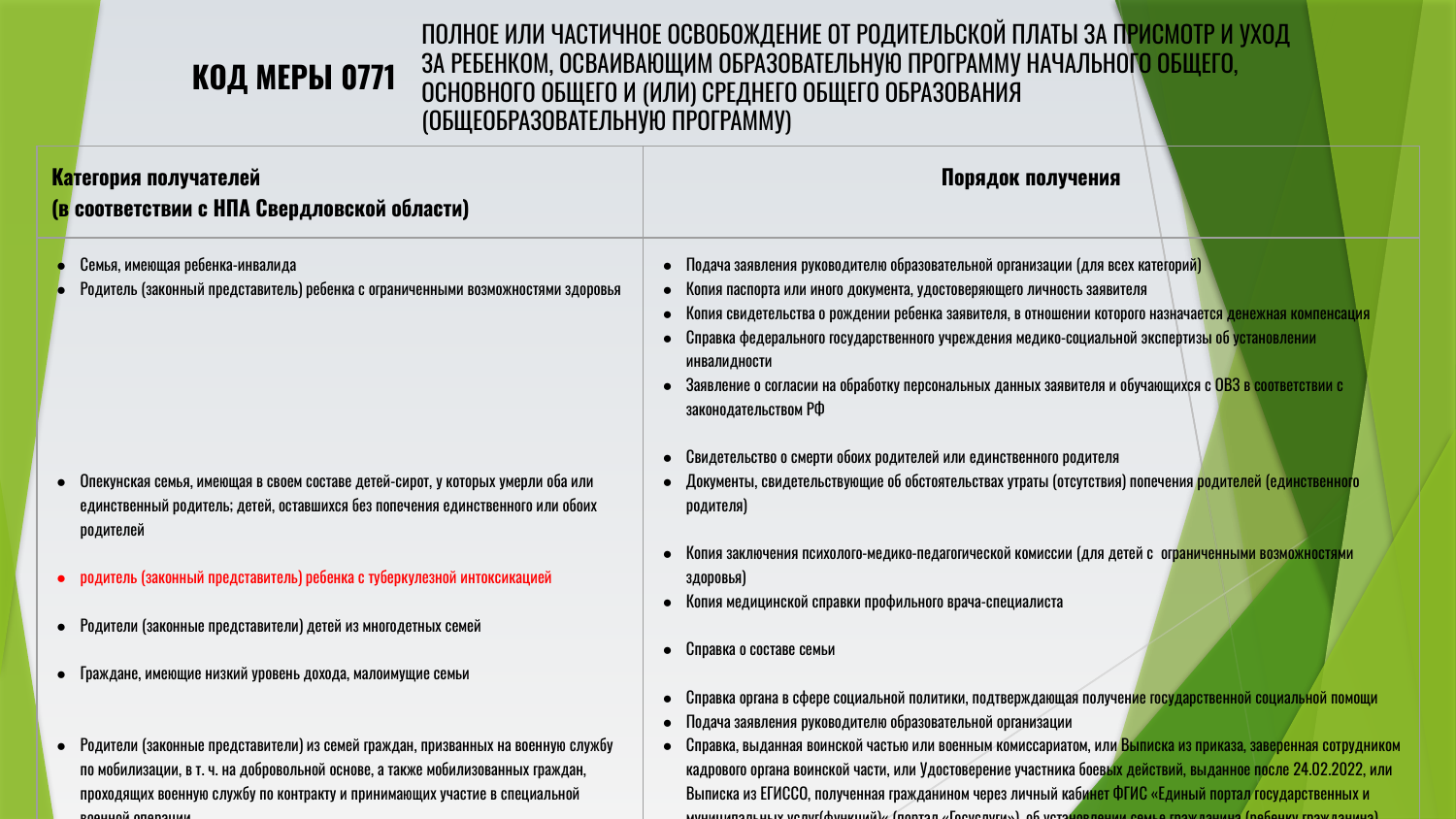

КОД МЕРЫ 0771
Полное или частичное освобождение от родительской платы за присмотр и уход за ребенком, осваивающим образовательную программу начального общего, основного общего и (или) среднего общего образования
(общеобразовательную программу)
| Категория получателей (в соответствии с НПА Свердловской области) | Порядок получения |
| --- | --- |
| Семья, имеющая ребенка-инвалида Родитель (законный представитель) ребенка с ограниченными возможностями здоровья Опекунская семья, имеющая в своем составе детей-сирот, у которых умерли оба или единственный родитель; детей, оставшихся без попечения единственного или обоих родителей родитель (законный представитель) ребенка с туберкулезной интоксикацией Родители (законные представители) детей из многодетных семей Граждане, имеющие низкий уровень дохода, малоимущие семьи Родители (законные представители) из семей граждан, призванных на военную службу по мобилизации, в т. ч. на добровольной основе, а также мобилизованных граждан, проходящих военную службу по контракту и принимающих участие в специальной военной операции | Подача заявления руководителю образовательной организации (для всех категорий) Копия паспорта или иного документа, удостоверяющего личность заявителя Копия свидетельства о рождении ребенка заявителя, в отношении которого назначается денежная компенсация Справка федерального государственного учреждения медико-социальной экспертизы об установлении инвалидности Заявление о согласии на обработку персональных данных заявителя и обучающихся с ОВЗ в соответствии с законодательством РФ Свидетельство о смерти обоих родителей или единственного родителя Документы, свидетельствующие об обстоятельствах утраты (отсутствия) попечения родителей (единственного родителя) Копия заключения психолого-медико-педагогической комиссии (для детей с ограниченными возможностями здоровья) Копия медицинской справки профильного врача-специалиста Справка о составе семьи Справка органа в сфере социальной политики, подтверждающая получение государственной социальной помощи Подача заявления руководителю образовательной организации Справка, выданная воинской частью или военным комиссариатом, или Выписка из приказа, заверенная сотрудником кадрового органа воинской части, или Удостоверение участника боевых действий, выданное после 24.02.2022, или Выписка из ЕГИССО, полученная гражданином через личный кабинет ФГИС «Единый портал государственных и муниципальных услуг(функций)« (портал «Госуслуги»), об установлении семье гражданина (ребенку гражданина) МСЗ в связи с его мобилизацией (письмо Министерства от 19.12.2022 № 02-01-82/16646 «О документах –основаниях предоставления МСЗ в сфере образования») |